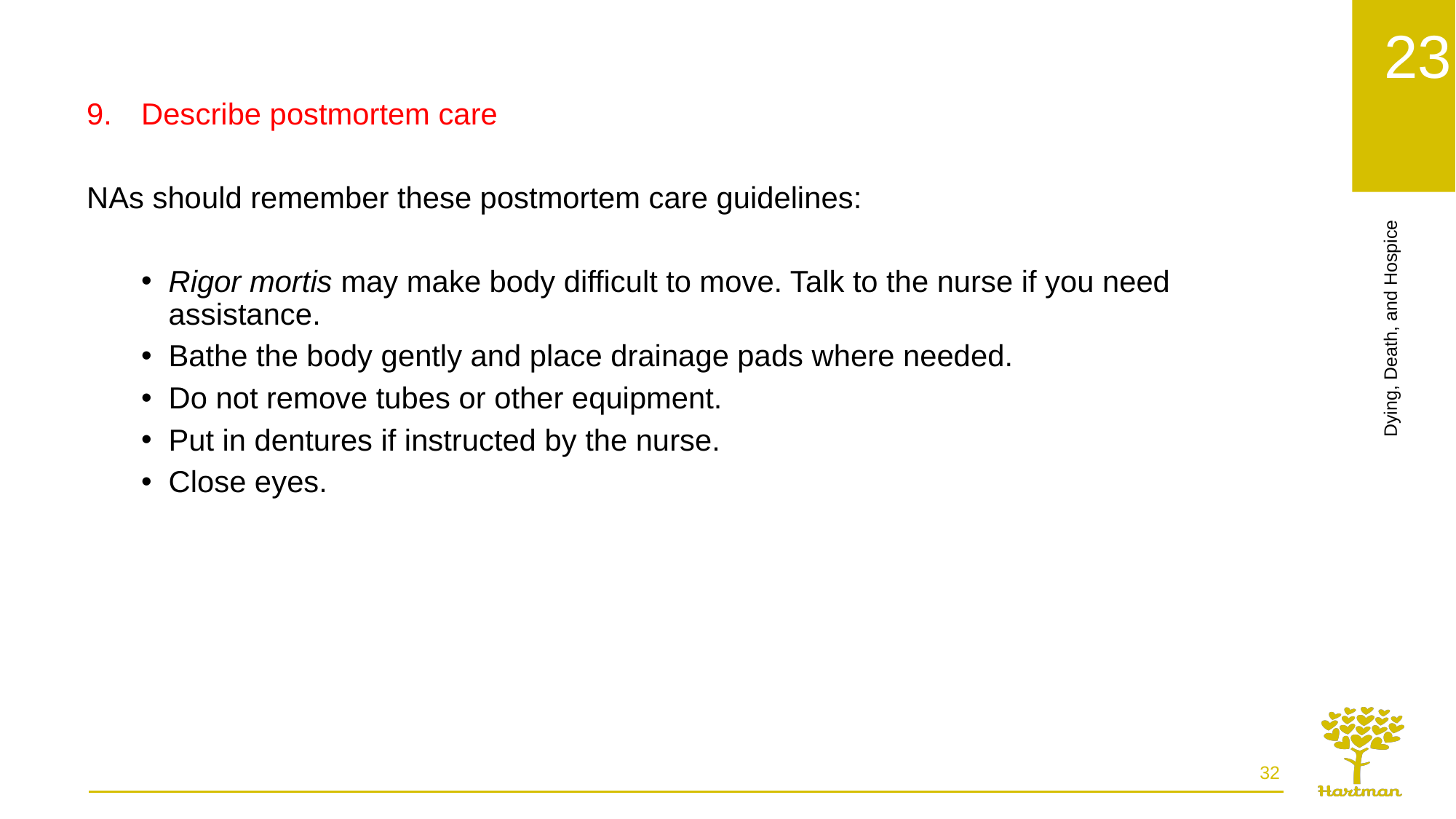

Describe postmortem care

NAs should remember these postmortem care guidelines:

Rigor mortis may make body difficult to move. Talk to the nurse if you need assistance.
Bathe the body gently and place drainage pads where needed.
Do not remove tubes or other equipment.
Put in dentures if instructed by the nurse.
Close eyes.

32